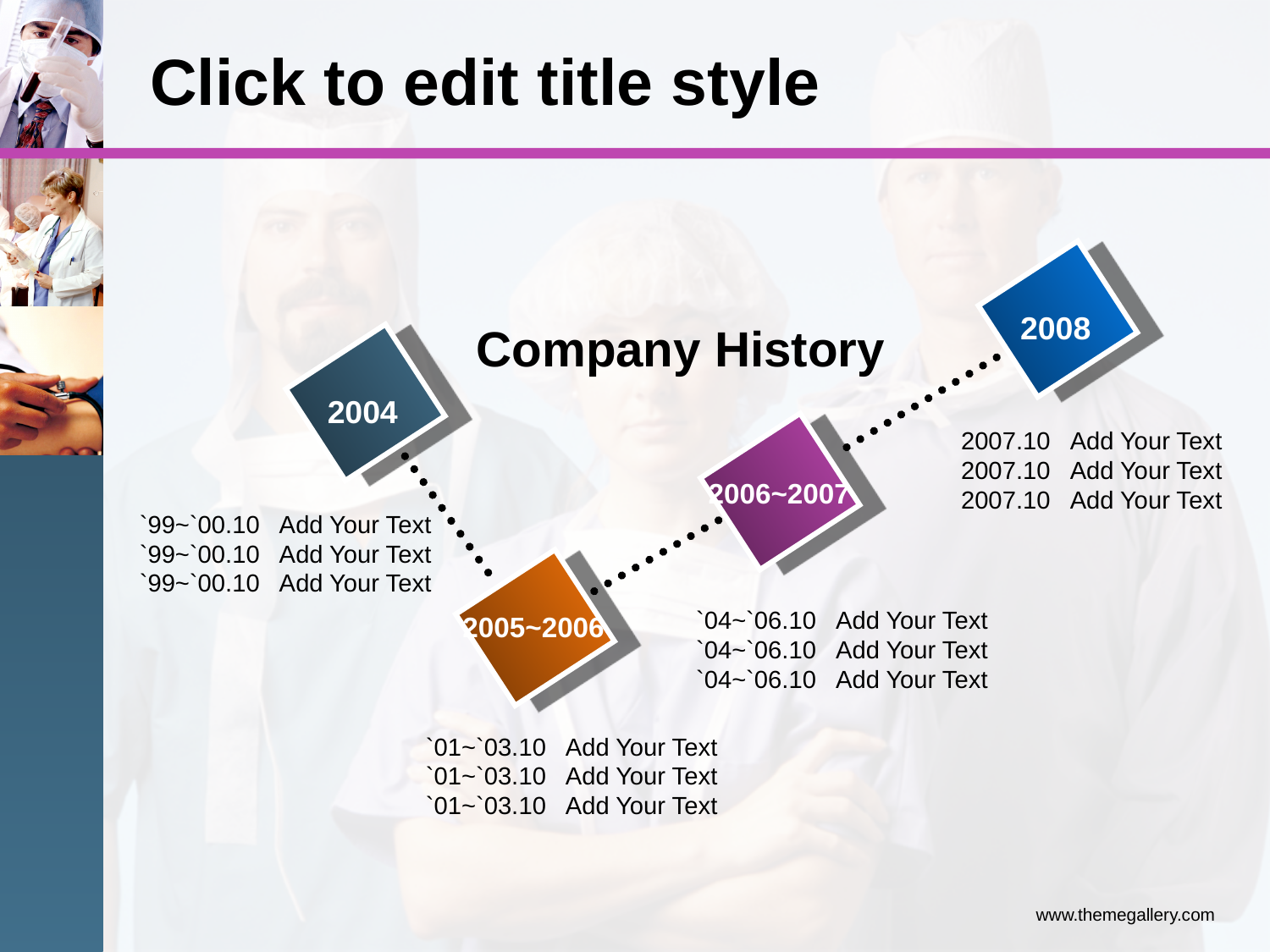

# Click to edit title style

2008
Company History

2004
2007.10   Add Your Text
2007.10   Add Your Text
2007.10   Add Your Text

2006~2007
`99~`00.10   Add Your Text
`99~`00.10   Add Your Text
`99~`00.10   Add Your Text

`04~`06.10   Add Your Text
`04~`06.10   Add Your Text
`04~`06.10   Add Your Text
2005~2006
`01~`03.10   Add Your Text
`01~`03.10   Add Your Text
`01~`03.10   Add Your Text
www.themegallery.com